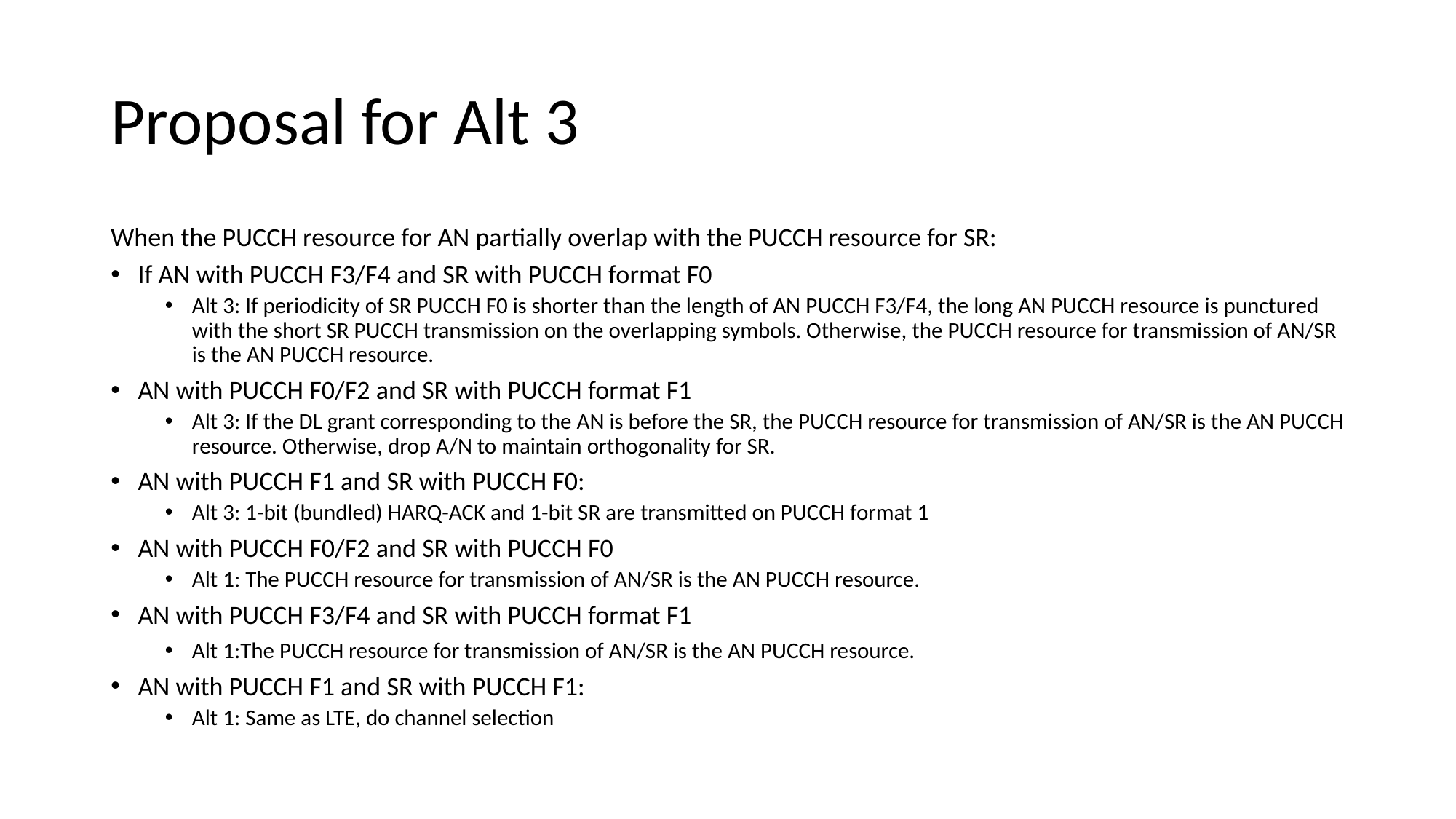

# Proposal for Alt 3
When the PUCCH resource for AN partially overlap with the PUCCH resource for SR:
If AN with PUCCH F3/F4 and SR with PUCCH format F0
Alt 3: If periodicity of SR PUCCH F0 is shorter than the length of AN PUCCH F3/F4, the long AN PUCCH resource is punctured with the short SR PUCCH transmission on the overlapping symbols. Otherwise, the PUCCH resource for transmission of AN/SR is the AN PUCCH resource.
AN with PUCCH F0/F2 and SR with PUCCH format F1
Alt 3: If the DL grant corresponding to the AN is before the SR, the PUCCH resource for transmission of AN/SR is the AN PUCCH resource. Otherwise, drop A/N to maintain orthogonality for SR.
AN with PUCCH F1 and SR with PUCCH F0:
Alt 3: 1-bit (bundled) HARQ-ACK and 1-bit SR are transmitted on PUCCH format 1
AN with PUCCH F0/F2 and SR with PUCCH F0
Alt 1: The PUCCH resource for transmission of AN/SR is the AN PUCCH resource.
AN with PUCCH F3/F4 and SR with PUCCH format F1
Alt 1:The PUCCH resource for transmission of AN/SR is the AN PUCCH resource.
AN with PUCCH F1 and SR with PUCCH F1:
Alt 1: Same as LTE, do channel selection